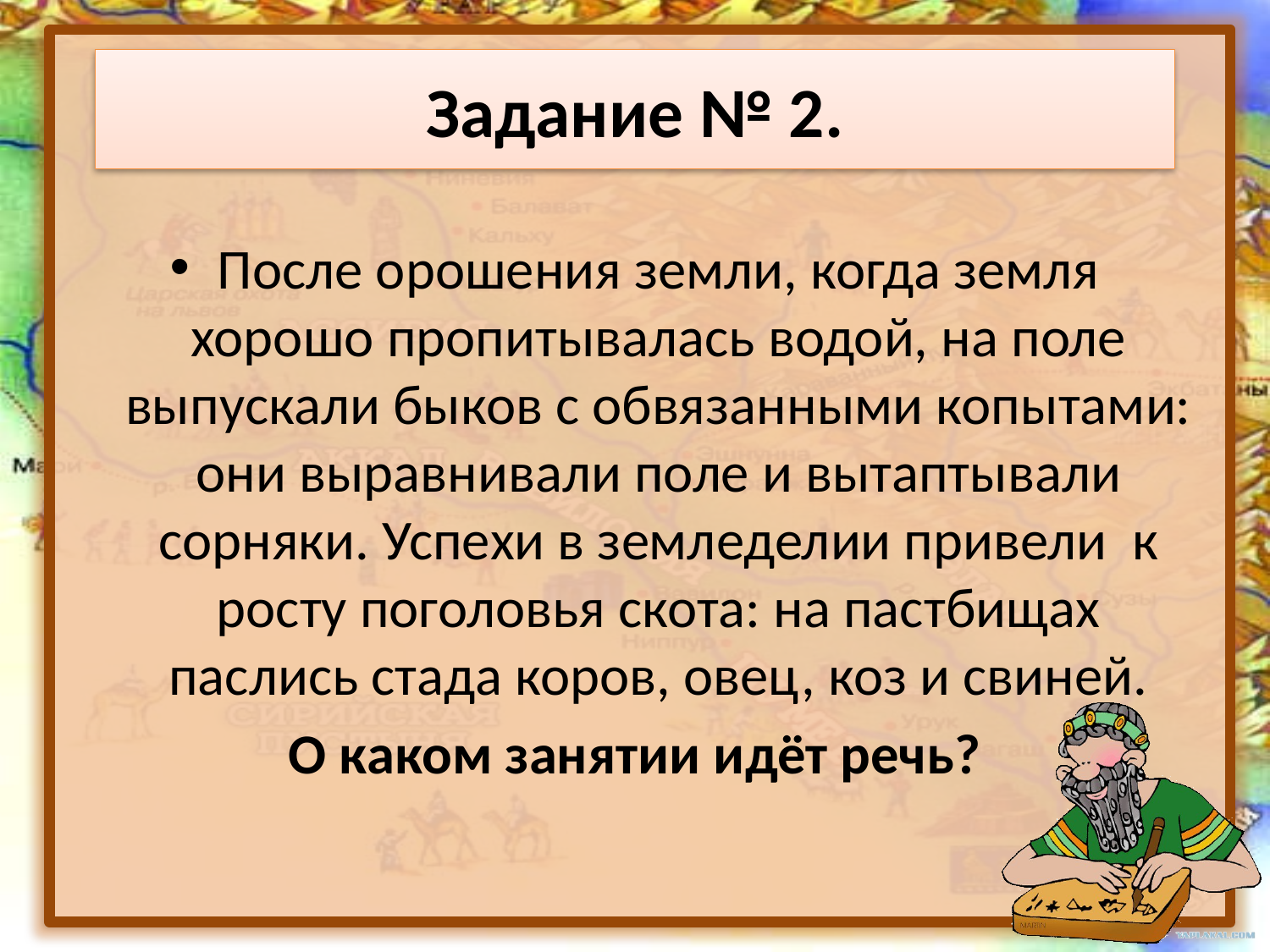

Задание № 2.
После орошения земли, когда земля хорошо пропитывалась водой, на поле выпускали быков с обвязанными копытами: они выравнивали поле и вытаптывали сорняки. Успехи в земледелии привели  к росту поголовья скота: на пастбищах паслись стада коров, овец, коз и свиней.
О каком занятии идёт речь?